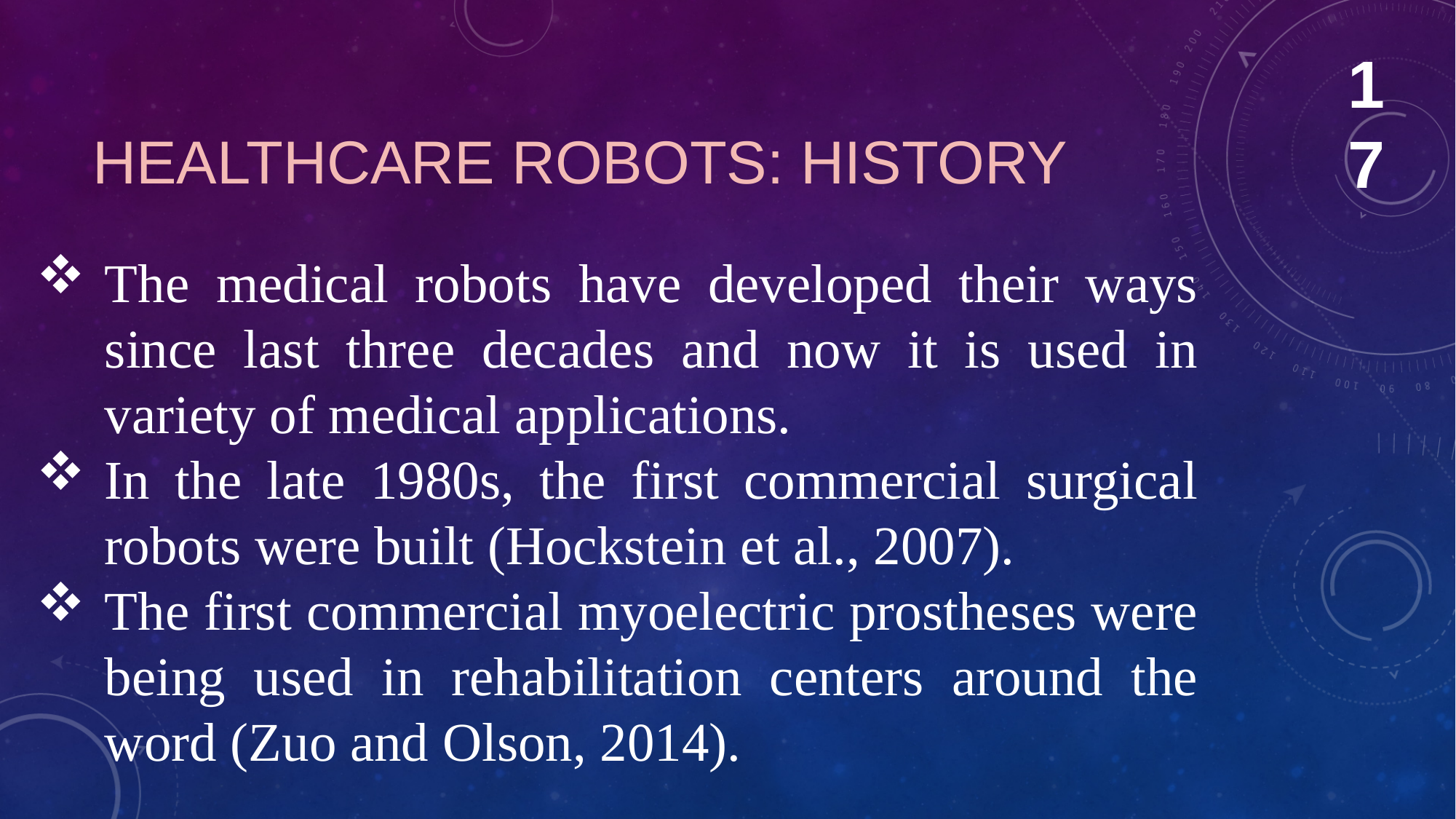

17
# Healthcare robots: History
The medical robots have developed their ways since last three decades and now it is used in variety of medical applications.
In the late 1980s, the first commercial surgical robots were built (Hockstein et al., 2007).
The first commercial myoelectric prostheses were being used in rehabilitation centers around the word (Zuo and Olson, 2014).